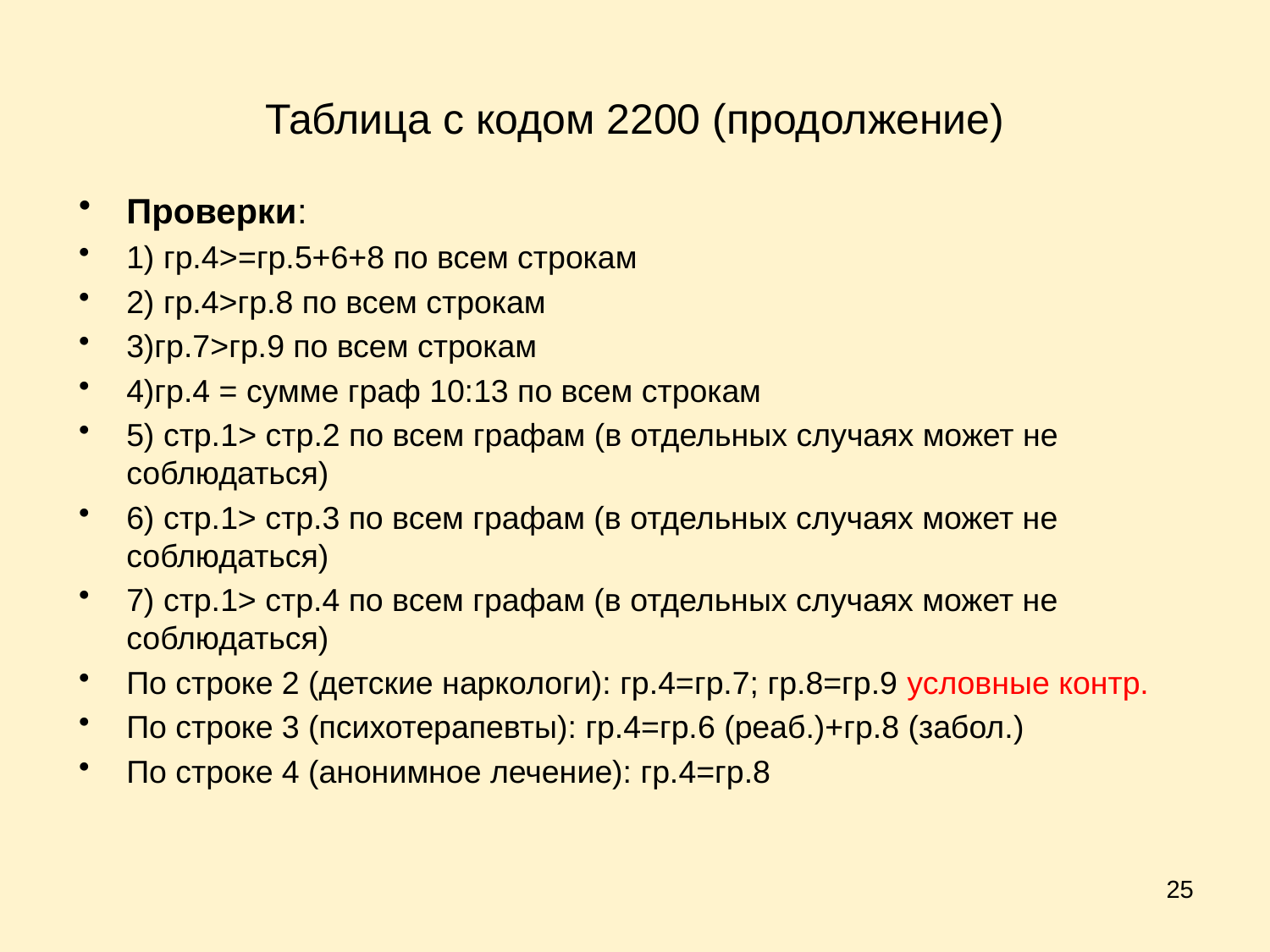

# Таблица с кодом 2200 (продолжение)
Проверки:
1) гр.4>=гр.5+6+8 по всем строкам
2) гр.4>гр.8 по всем строкам
3)гр.7>гр.9 по всем строкам
4)гр.4 = сумме граф 10:13 по всем строкам
5) стр.1> стр.2 по всем графам (в отдельных случаях может не соблюдаться)
6) стр.1> стр.3 по всем графам (в отдельных случаях может не соблюдаться)
7) стр.1> стр.4 по всем графам (в отдельных случаях может не соблюдаться)
По строке 2 (детские наркологи): гр.4=гр.7; гр.8=гр.9 условные контр.
По строке 3 (психотерапевты): гр.4=гр.6 (реаб.)+гр.8 (забол.)
По строке 4 (анонимное лечение): гр.4=гр.8
25